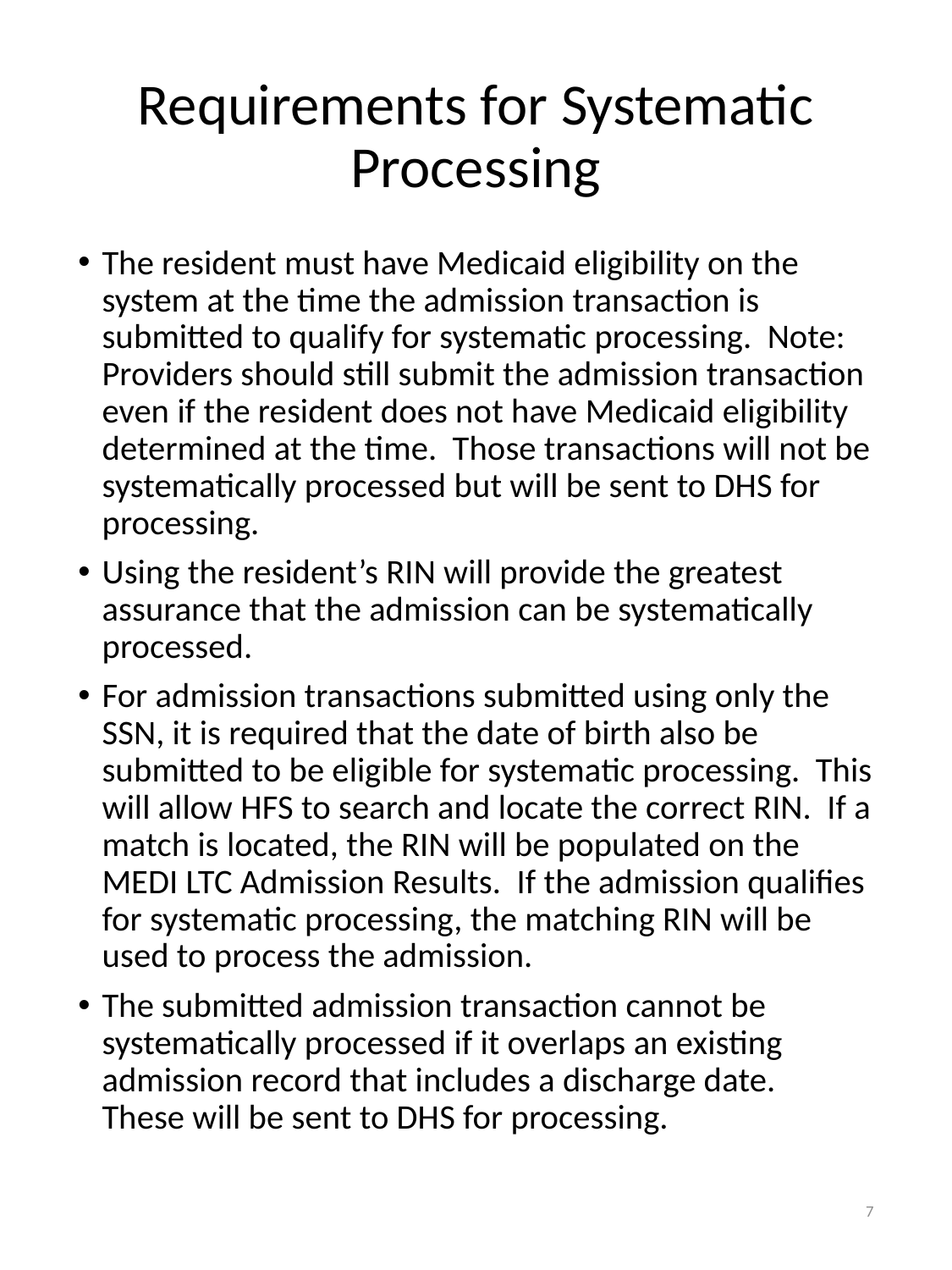

# Requirements for Systematic Processing
The resident must have Medicaid eligibility on the system at the time the admission transaction is submitted to qualify for systematic processing.  Note:  Providers should still submit the admission transaction even if the resident does not have Medicaid eligibility determined at the time.  Those transactions will not be systematically processed but will be sent to DHS for processing.
Using the resident’s RIN will provide the greatest assurance that the admission can be systematically processed.
For admission transactions submitted using only the SSN, it is required that the date of birth also be submitted to be eligible for systematic processing.  This will allow HFS to search and locate the correct RIN.  If a match is located, the RIN will be populated on the MEDI LTC Admission Results.  If the admission qualifies for systematic processing, the matching RIN will be used to process the admission.
The submitted admission transaction cannot be systematically processed if it overlaps an existing admission record that includes a discharge date.  These will be sent to DHS for processing.
7